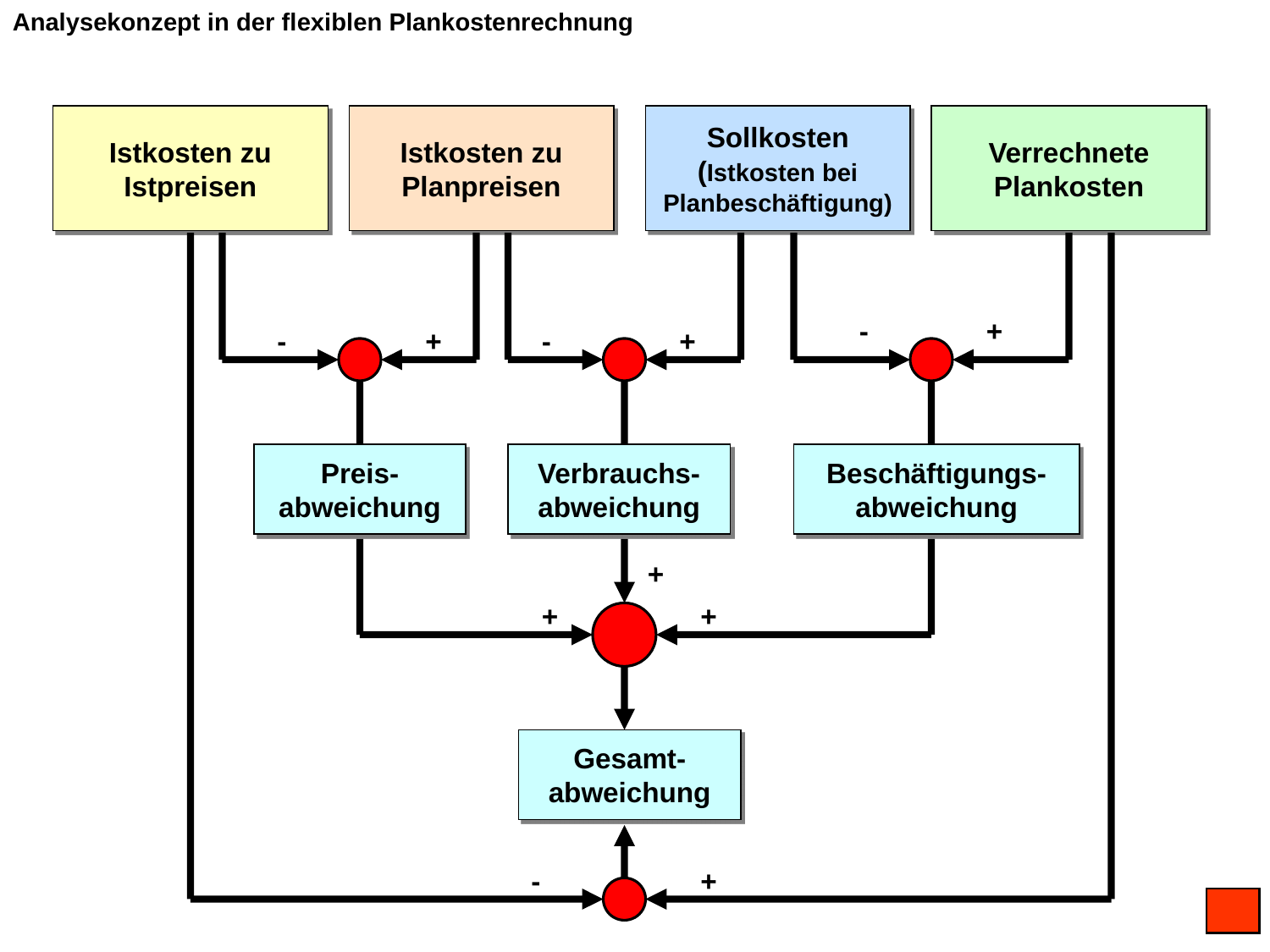

Analysekonzept in der flexiblen Plankostenrechnung
Istkosten zu Istpreisen
Istkosten zu Planpreisen
Sollkosten (Istkosten bei Planbeschäftigung)
Verrechnete Plankosten

-
+
-
+
-
+

Preis-abweichung
Verbrauchs-abweichung
Beschäftigungs-abweichung
+
+
+

Gesamt-abweichung

-
+